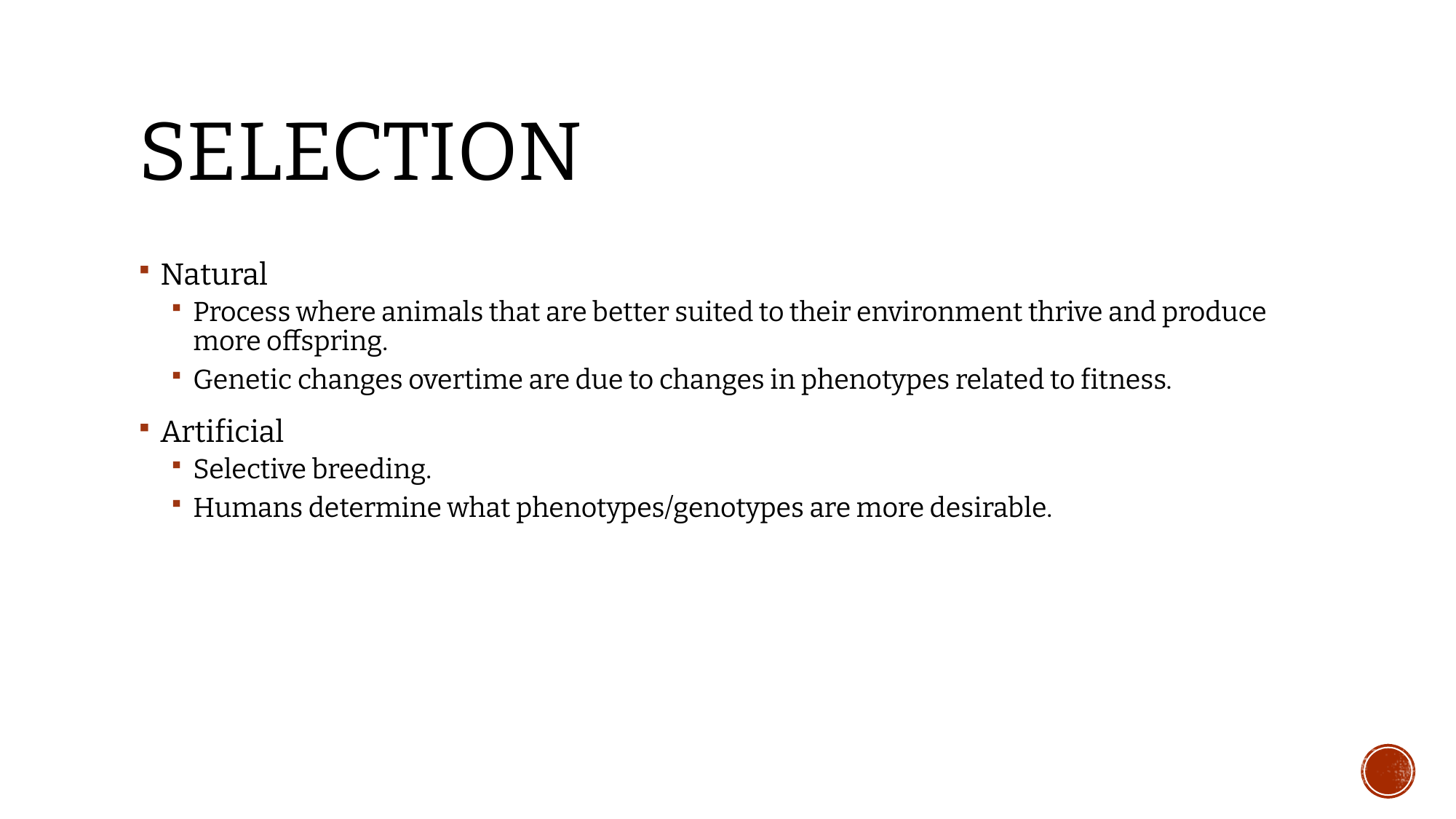

# Selection
Natural
Process where animals that are better suited to their environment thrive and produce more offspring.
Genetic changes overtime are due to changes in phenotypes related to fitness.
Artificial
Selective breeding.
Humans determine what phenotypes/genotypes are more desirable.